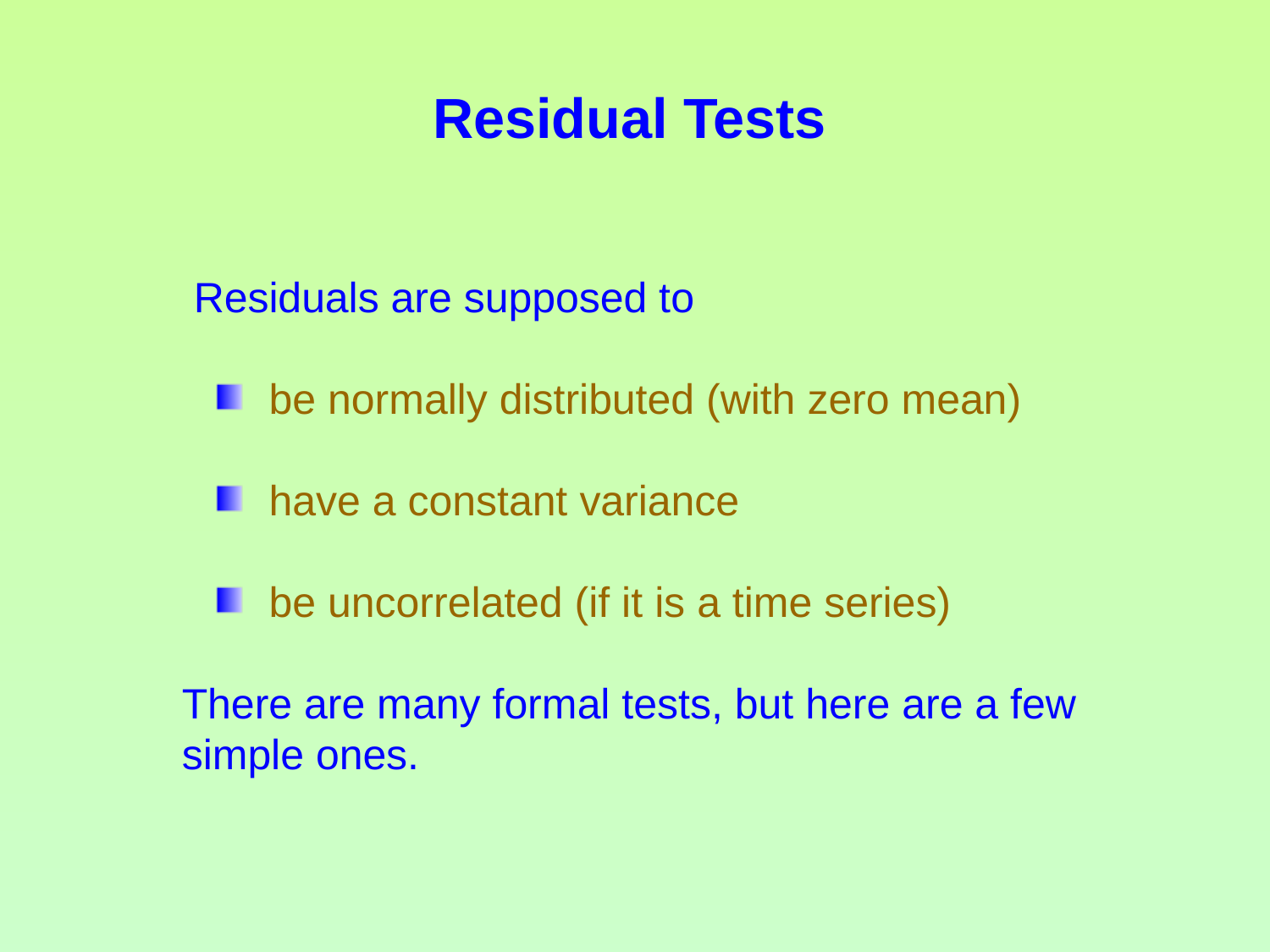

# Residual Tests
 Residuals are supposed to

  be normally distributed (with zero mean)

  have a constant variance

  be uncorrelated (if it is a time series)

There are many formal tests, but here are a few simple ones.